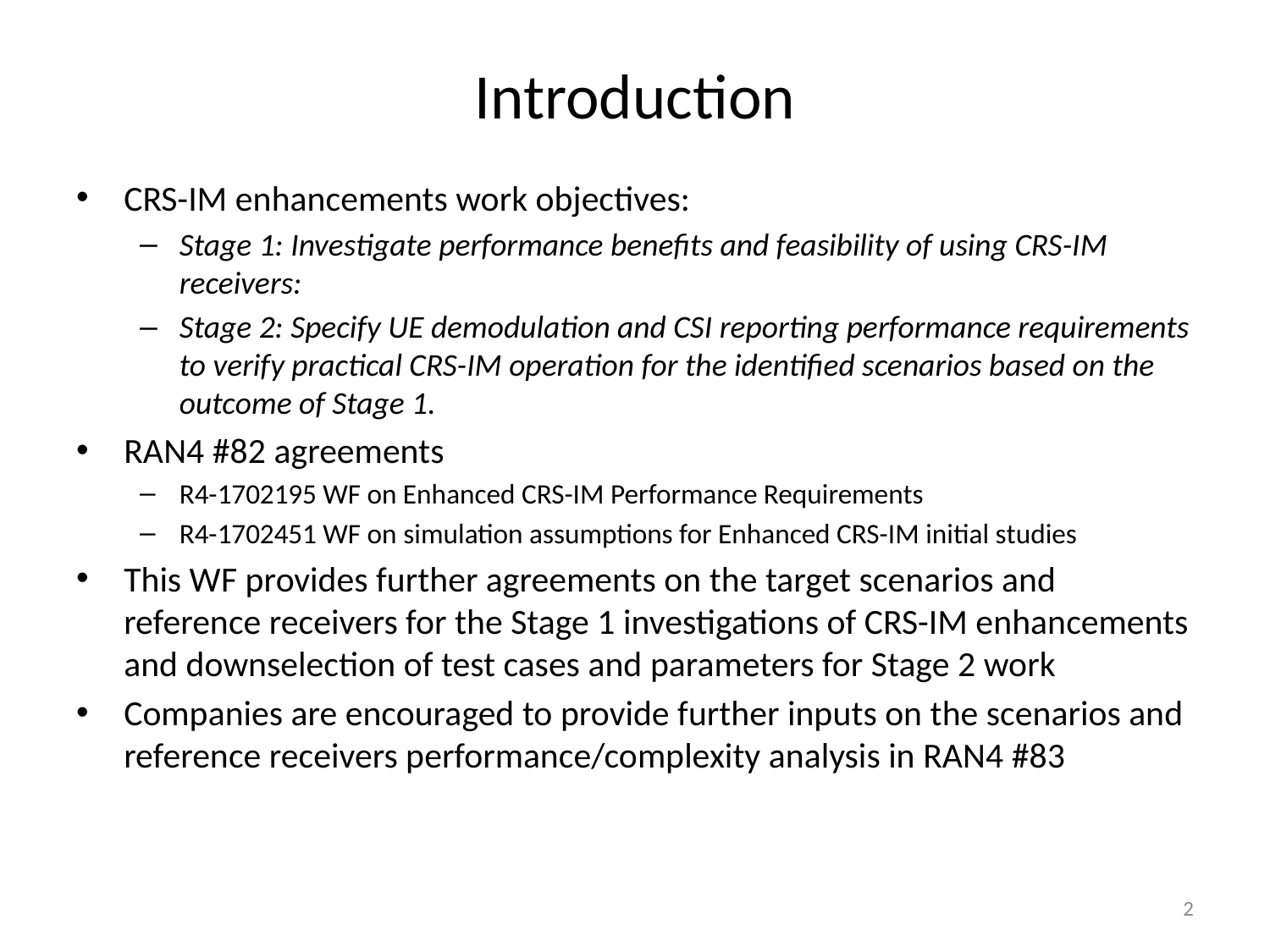

# Introduction
CRS-IM enhancements work objectives:
Stage 1: Investigate performance benefits and feasibility of using CRS-IM receivers:
Stage 2: Specify UE demodulation and CSI reporting performance requirements to verify practical CRS-IM operation for the identified scenarios based on the outcome of Stage 1.
RAN4 #82 agreements
R4-1702195 WF on Enhanced CRS-IM Performance Requirements
R4-1702451 WF on simulation assumptions for Enhanced CRS-IM initial studies
This WF provides further agreements on the target scenarios and reference receivers for the Stage 1 investigations of CRS-IM enhancements and downselection of test cases and parameters for Stage 2 work
Companies are encouraged to provide further inputs on the scenarios and reference receivers performance/complexity analysis in RAN4 #83
2